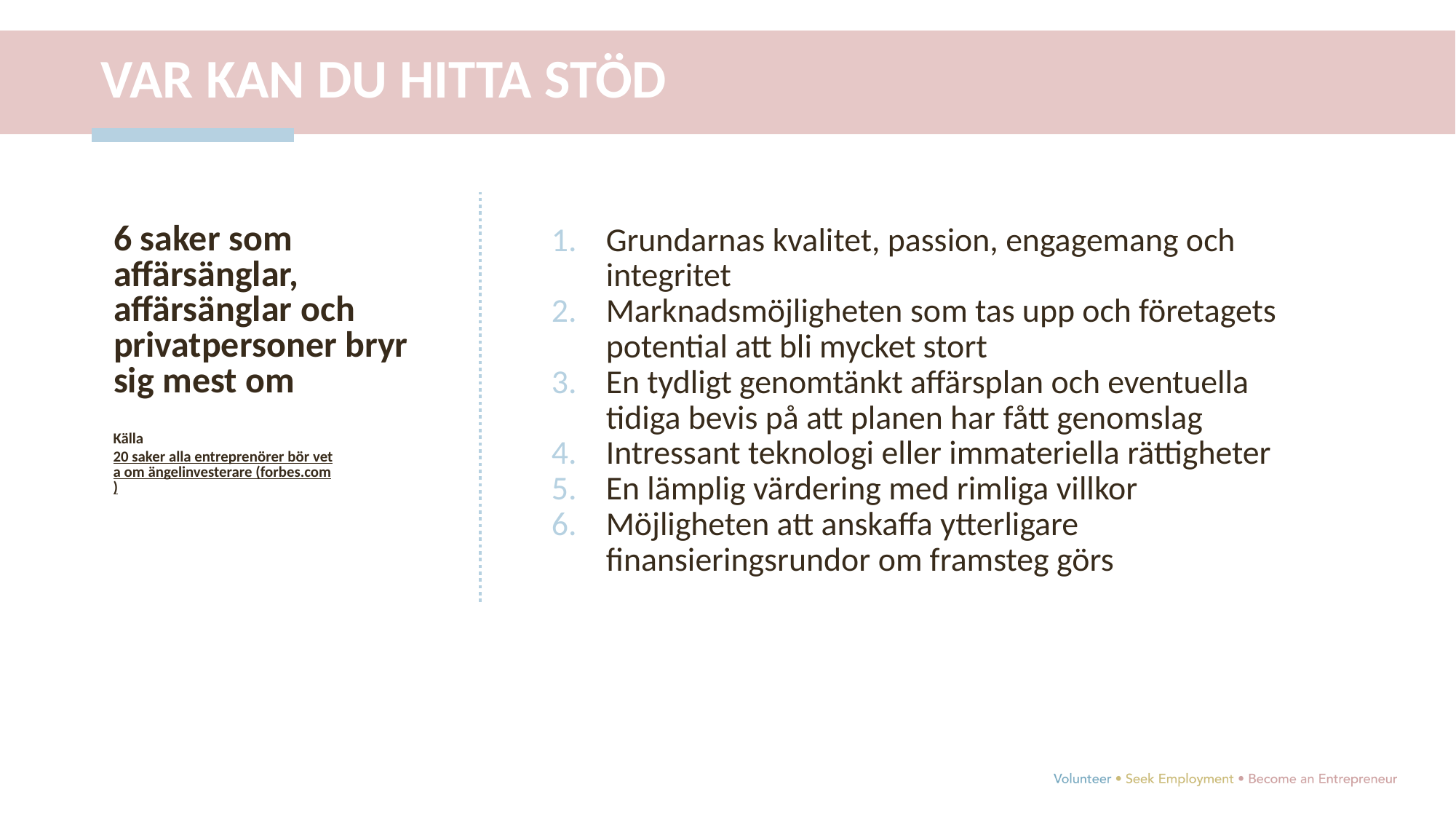

VAR KAN DU HITTA STÖD
6 saker som affärsänglar, affärsänglar och privatpersoner bryr sig mest om

Grundarnas kvalitet, passion, engagemang och integritet
Marknadsmöjligheten som tas upp och företagets potential att bli mycket stort
En tydligt genomtänkt affärsplan och eventuella tidiga bevis på att planen har fått genomslag
Intressant teknologi eller immateriella rättigheter
En lämplig värdering med rimliga villkor
Möjligheten att anskaffa ytterligare finansieringsrundor om framsteg görs

Källa 20 saker alla entreprenörer bör veta om ängelinvesterare (forbes.com)